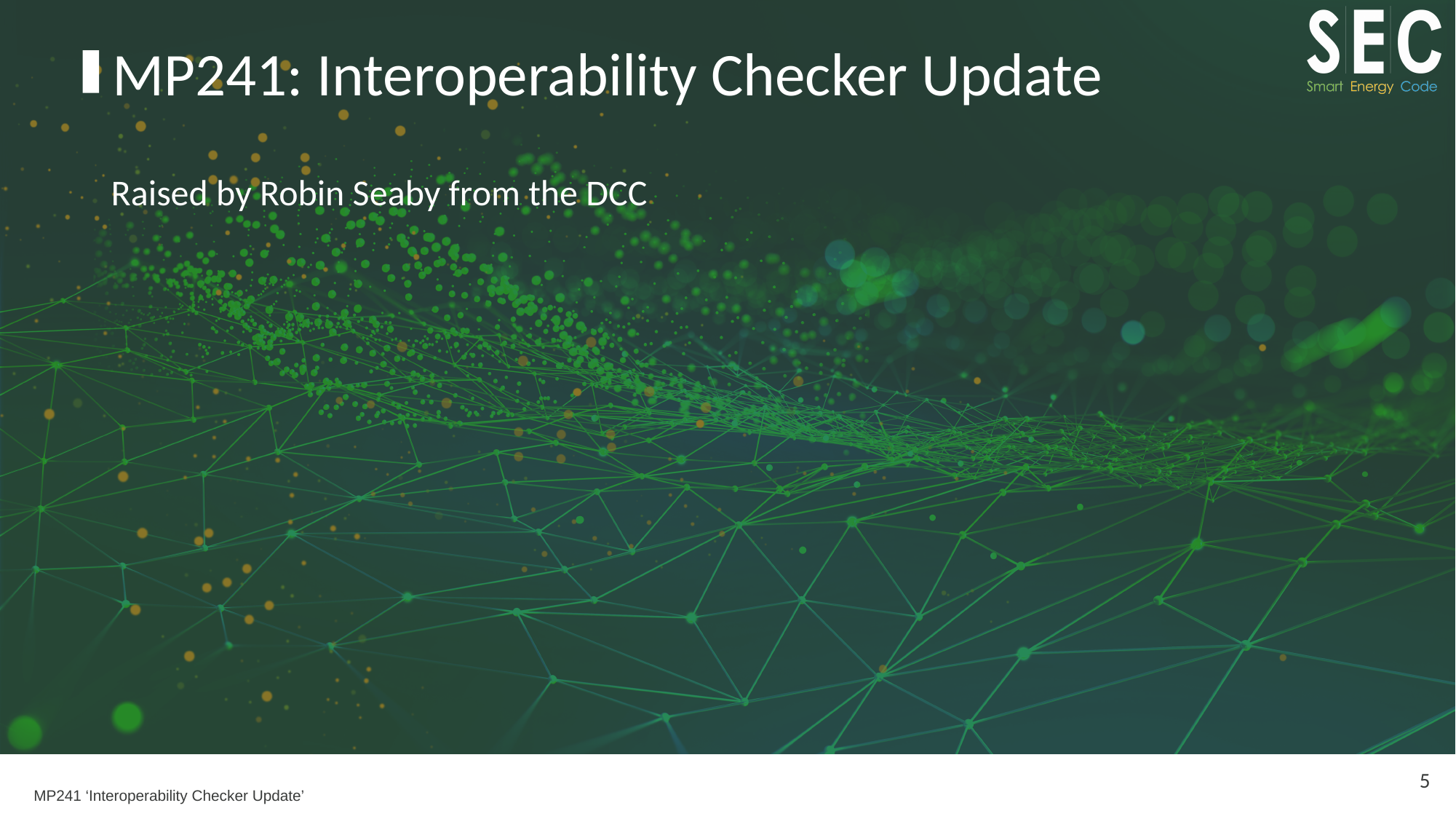

# MP241: Interoperability Checker Update
Raised by Robin Seaby from the DCC
5
MP241 ‘Interoperability Checker Update’